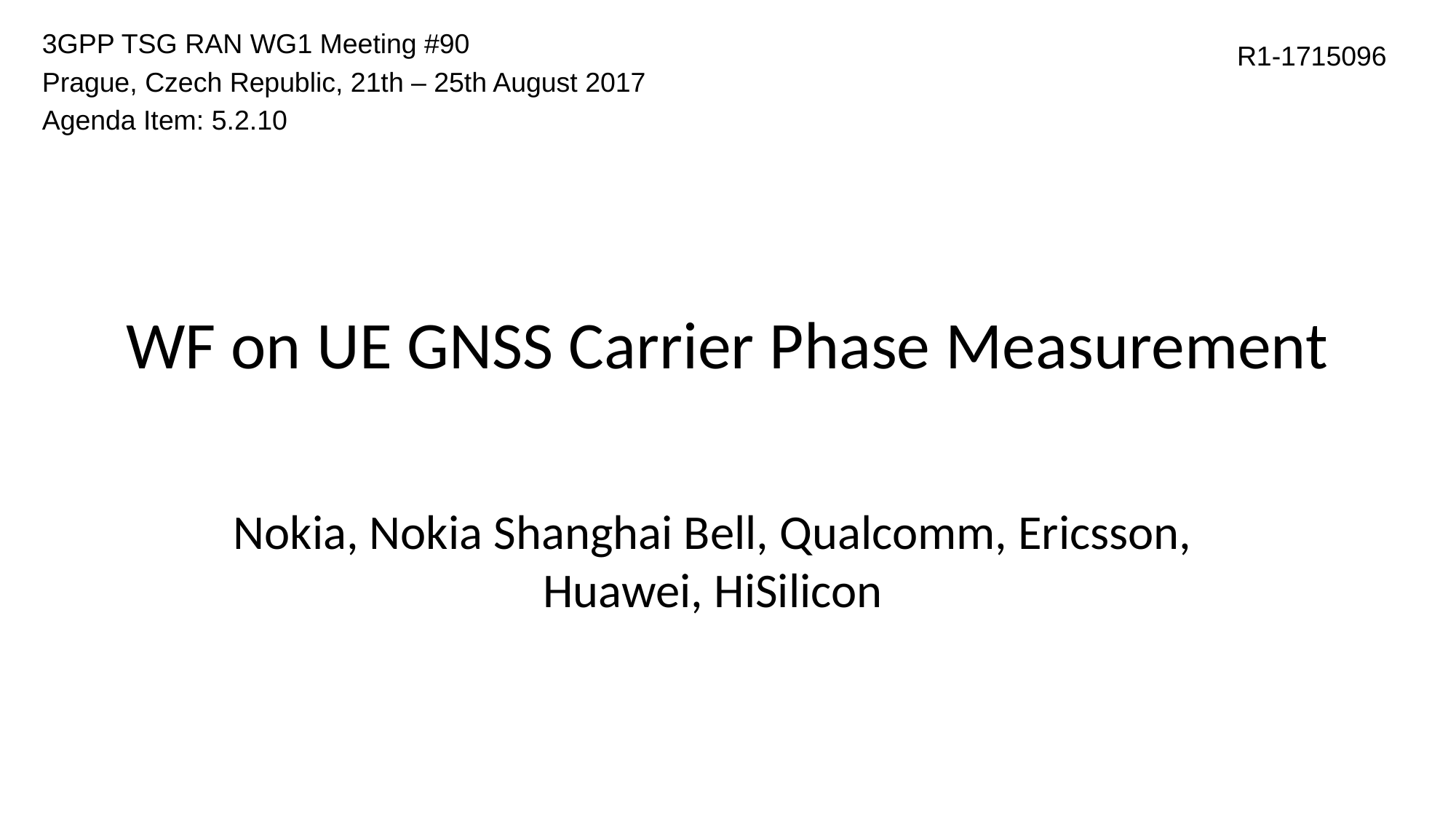

3GPP TSG RAN WG1 Meeting #90
Prague, Czech Republic, 21th – 25th August 2017
Agenda Item: 5.2.10
R1-1715096
# WF on UE GNSS Carrier Phase Measurement
Nokia, Nokia Shanghai Bell, Qualcomm, Ericsson, Huawei, HiSilicon